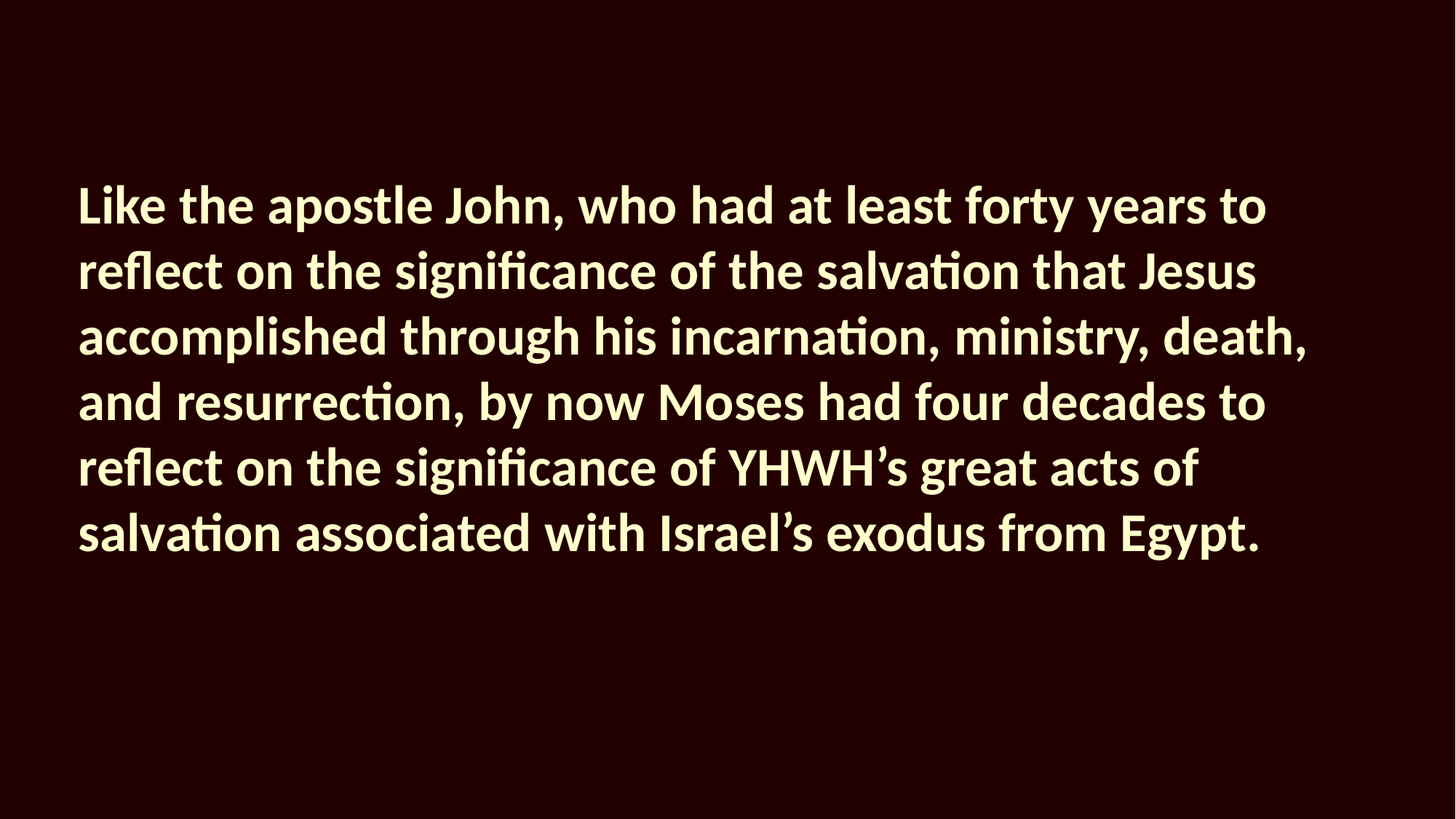

Like the apostle John, who had at least forty years to reflect on the significance of the salvation that Jesus accomplished through his incarnation, ministry, death, and resurrection, by now Moses had four decades to reflect on the significance of YHWH’s great acts of salvation associated with Israel’s exodus from Egypt.